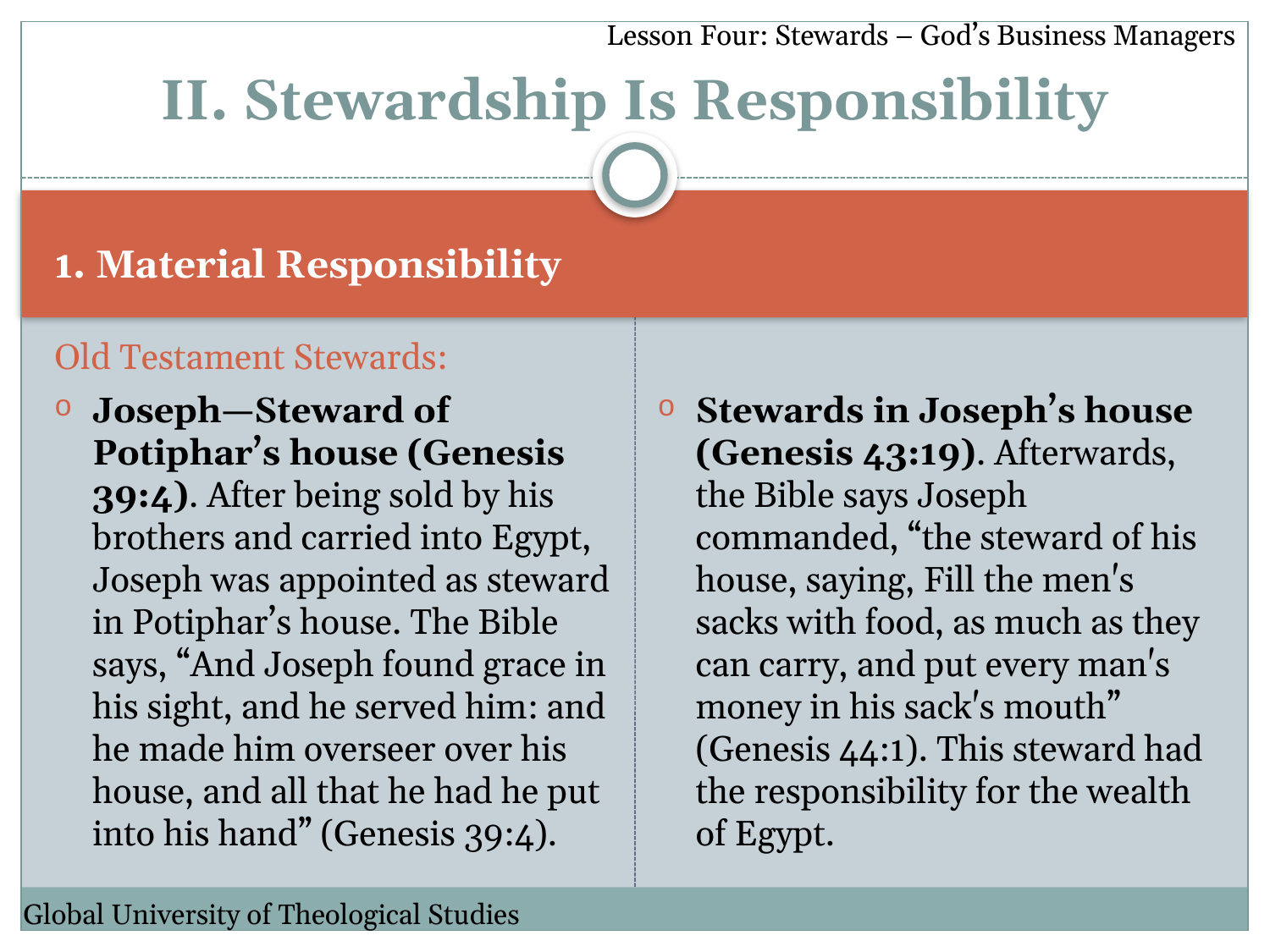

Lesson Four: Stewards – God’s Business Managers
# II. Stewardship Is Responsibility
1. Material Responsibility
Old Testament Stewards:
Joseph—Steward of Potiphar’s house (Genesis 39:4). After being sold by his brothers and carried into Egypt, Joseph was appointed as steward in Potiphar’s house. The Bible says, “And Joseph found grace in his sight, and he served him: and he made him overseer over his house, and all that he had he put into his hand” (Genesis 39:4).
Stewards in Joseph’s house (Genesis 43:19). Afterwards, the Bible says Joseph commanded, “the steward of his house, saying, Fill the men's sacks with food, as much as they can carry, and put every man's money in his sack's mouth” (Genesis 44:1). This steward had the responsibility for the wealth of Egypt.
Global University of Theological Studies